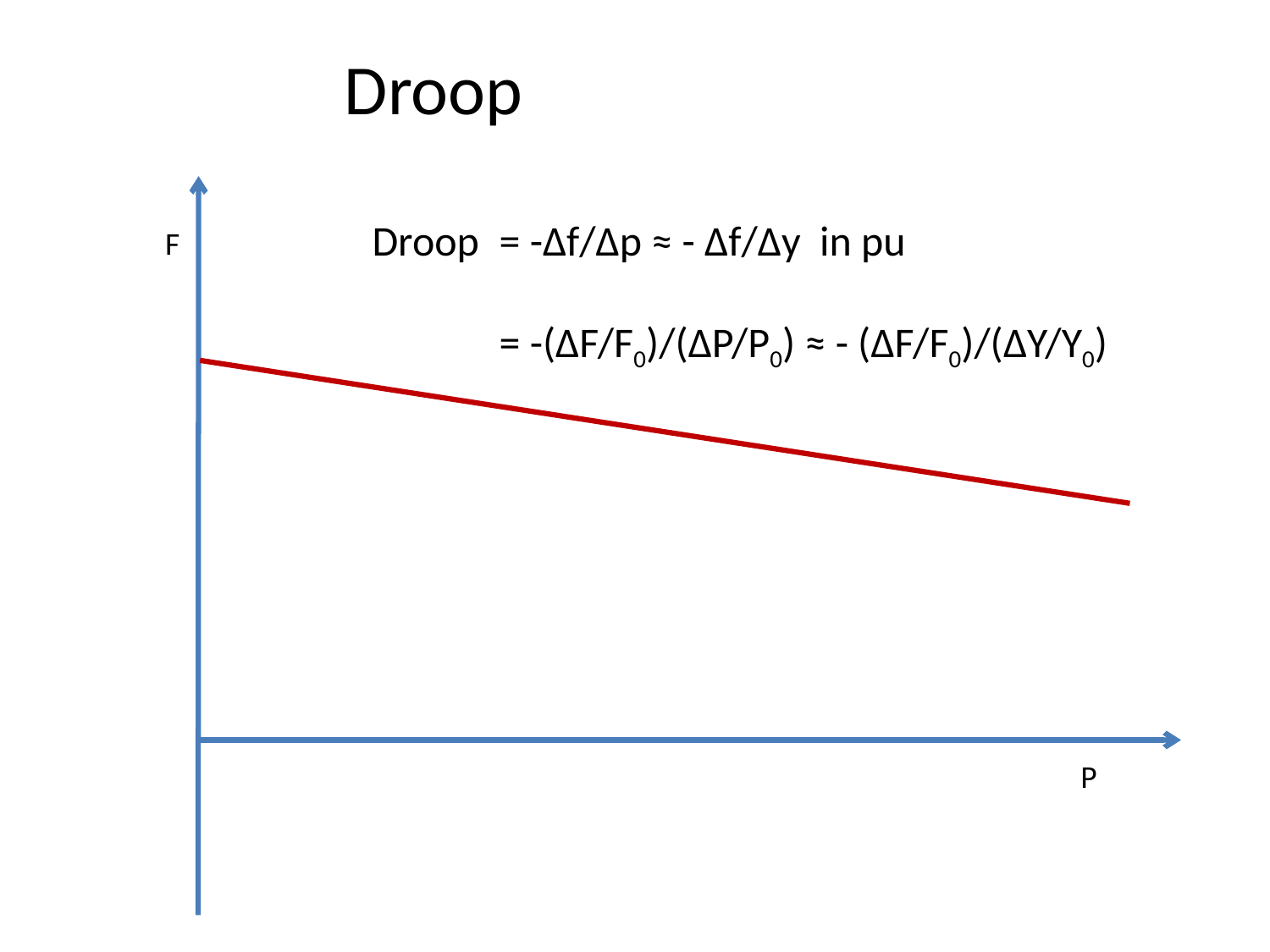

Droop
Droop	= -∆f/∆p ≈ - ∆f/∆y  in pu

	= -(∆F/F0)/(∆P/P0) ≈ - (∆F/F0)/(∆Y/Y0)
F
P